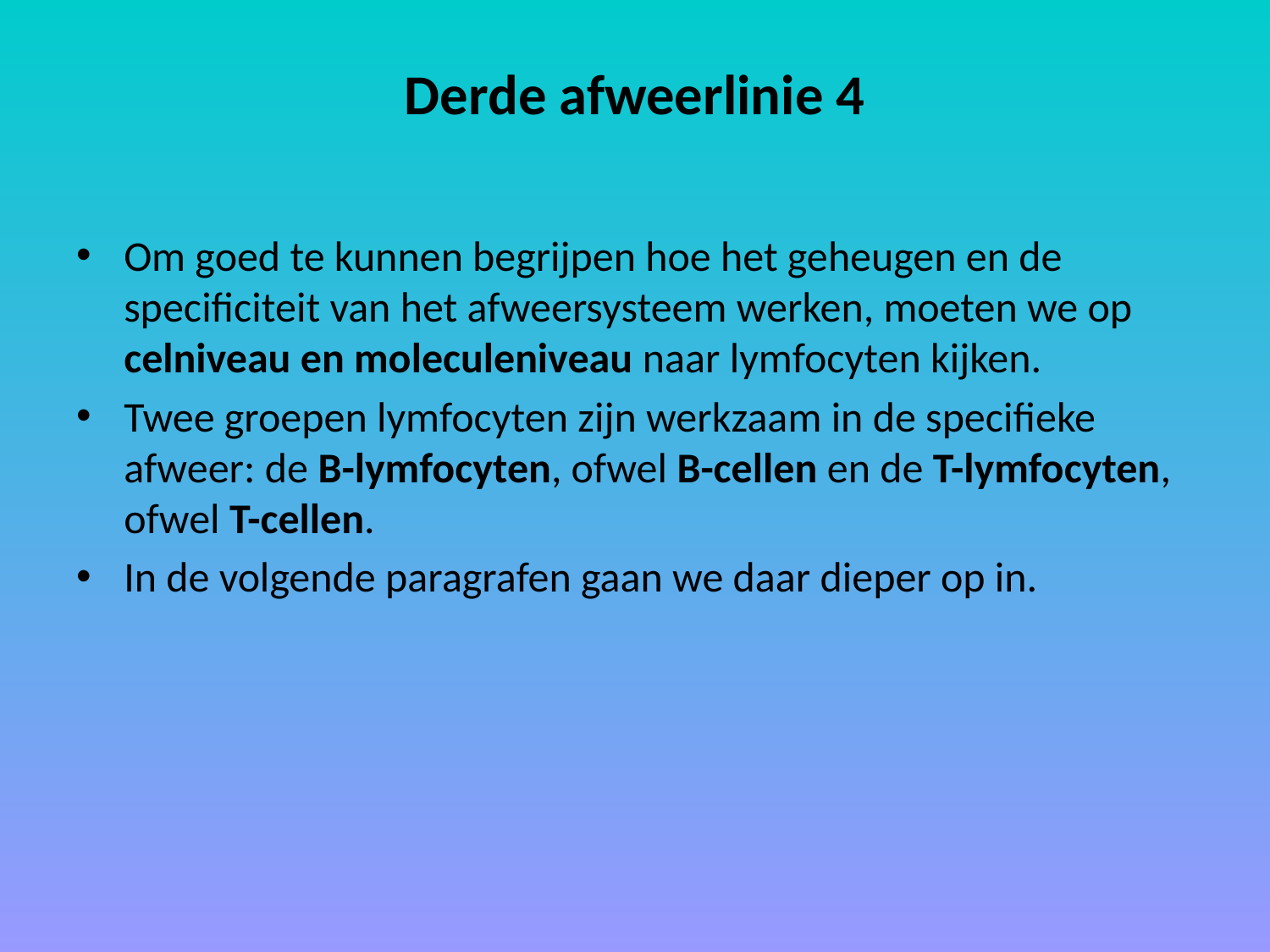

# Derde afweerlinie 4
Om goed te kunnen begrijpen hoe het geheugen en de specificiteit van het afweersysteem werken, moeten we op celniveau en moleculeniveau naar lymfocyten kijken.
Twee groepen lymfocyten zijn werkzaam in de specifieke afweer: de B-lymfocyten, ofwel B-cellen en de T-lymfocyten, ofwel T-cellen.
In de volgende paragrafen gaan we daar dieper op in.